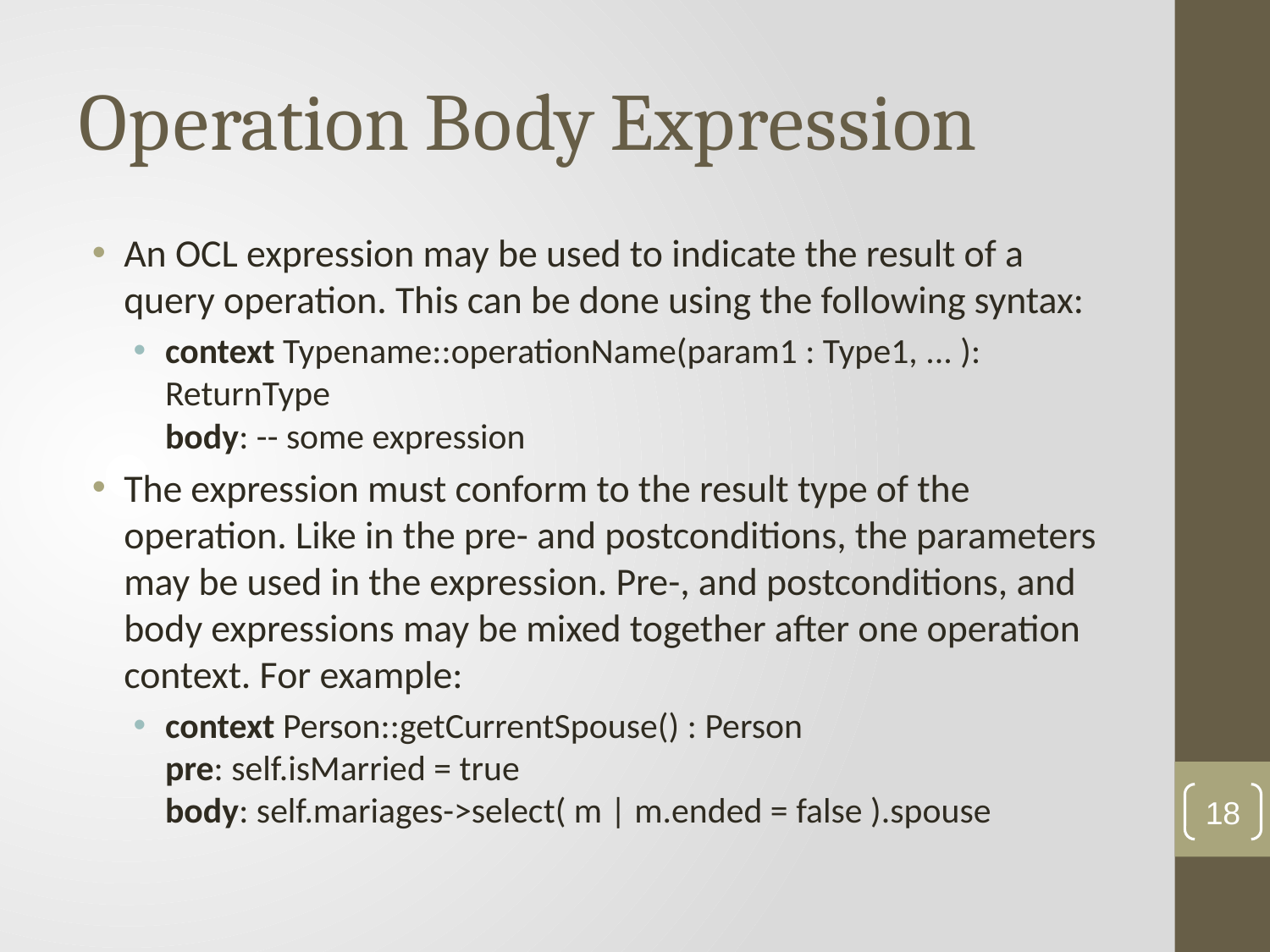

# Operation Body Expression
An OCL expression may be used to indicate the result of a query operation. This can be done using the following syntax:
context Typename::operationName(param1 : Type1, ... ): ReturnType
body: -- some expression
The expression must conform to the result type of the operation. Like in the pre- and postconditions, the parameters may be used in the expression. Pre-, and postconditions, and body expressions may be mixed together after one operation context. For example:
context Person::getCurrentSpouse() : Person
pre: self.isMarried = true
body: self.mariages->select( m | m.ended = false ).spouse
18